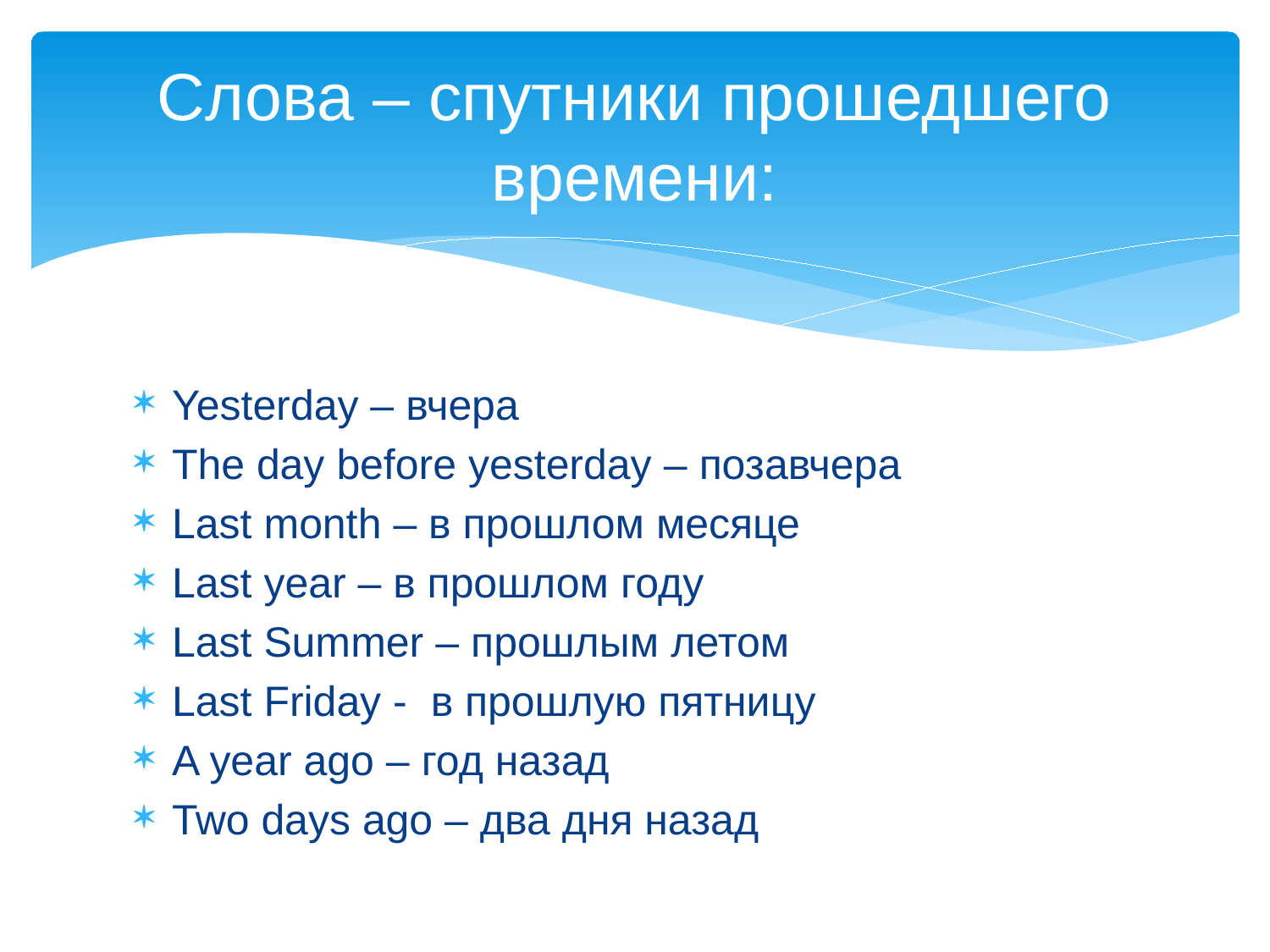

# Слова – спутники прошедшего времени:
Yesterday – вчера
The day before yesterday – позавчера
Last month – в прошлом месяце
Last year – в прошлом году
Last Summer – прошлым летом
Last Friday -  в прошлую пятницу
A year ago – год назад
Two days ago – два дня назад